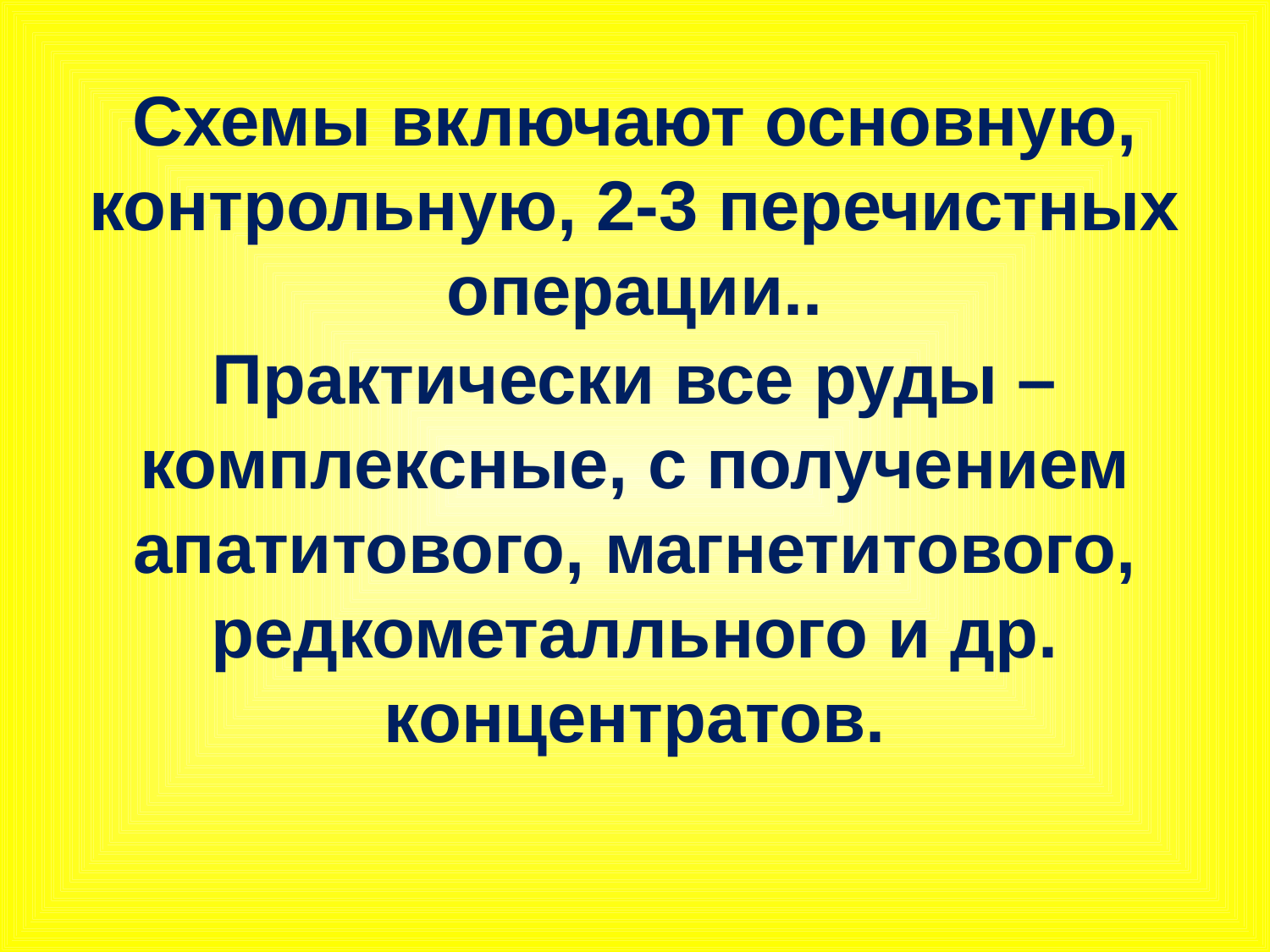

Схемы включают основную, контрольную, 2-3 перечистных операции..
Практически все руды – комплексные, с получением апатитового, магнетитового, редкометалльного и др. концентратов.